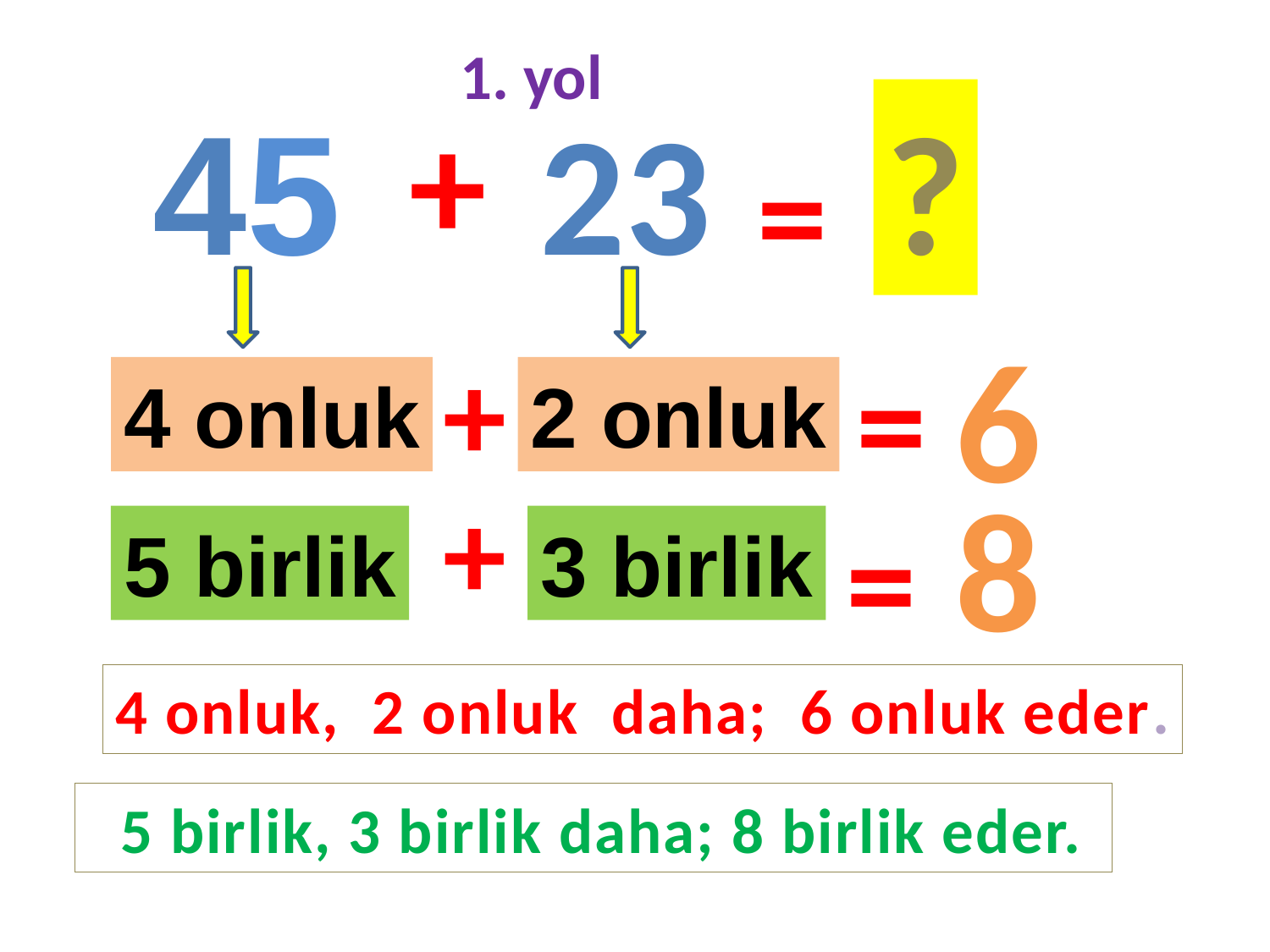

1. yol
45
+
23
?
=

6
+
=
4 onluk
2 onluk
8
+
=
5 birlik
3 birlik
4 onluk,  2 onluk  daha;  6 onluk eder.
  5 birlik, 3 birlik daha; 8 birlik eder.